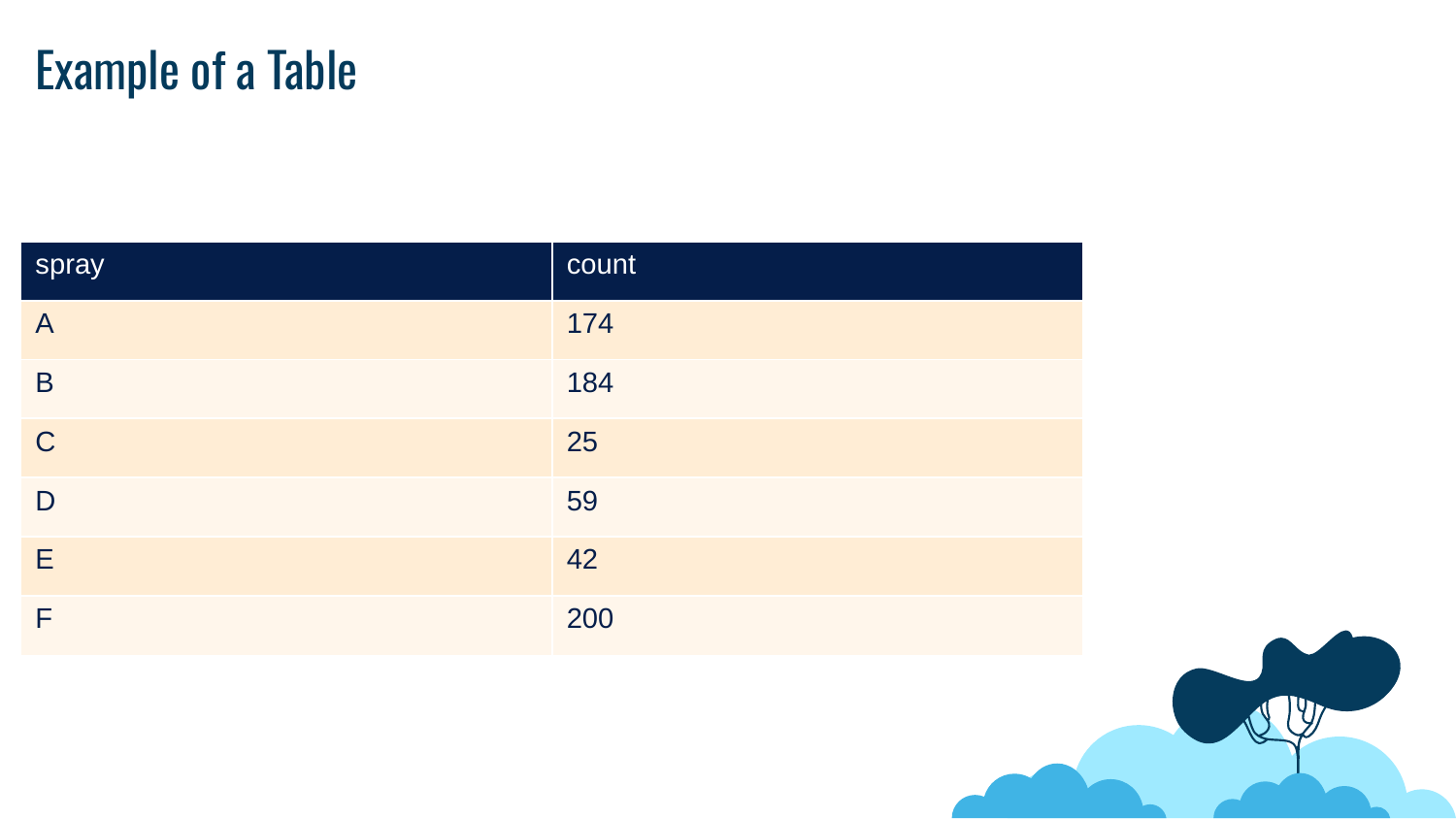

# Example of a Table

| spray | count |
| --- | --- |
| A | 174 |
| B | 184 |
| C | 25 |
| D | 59 |
| E | 42 |
| F | 200 |